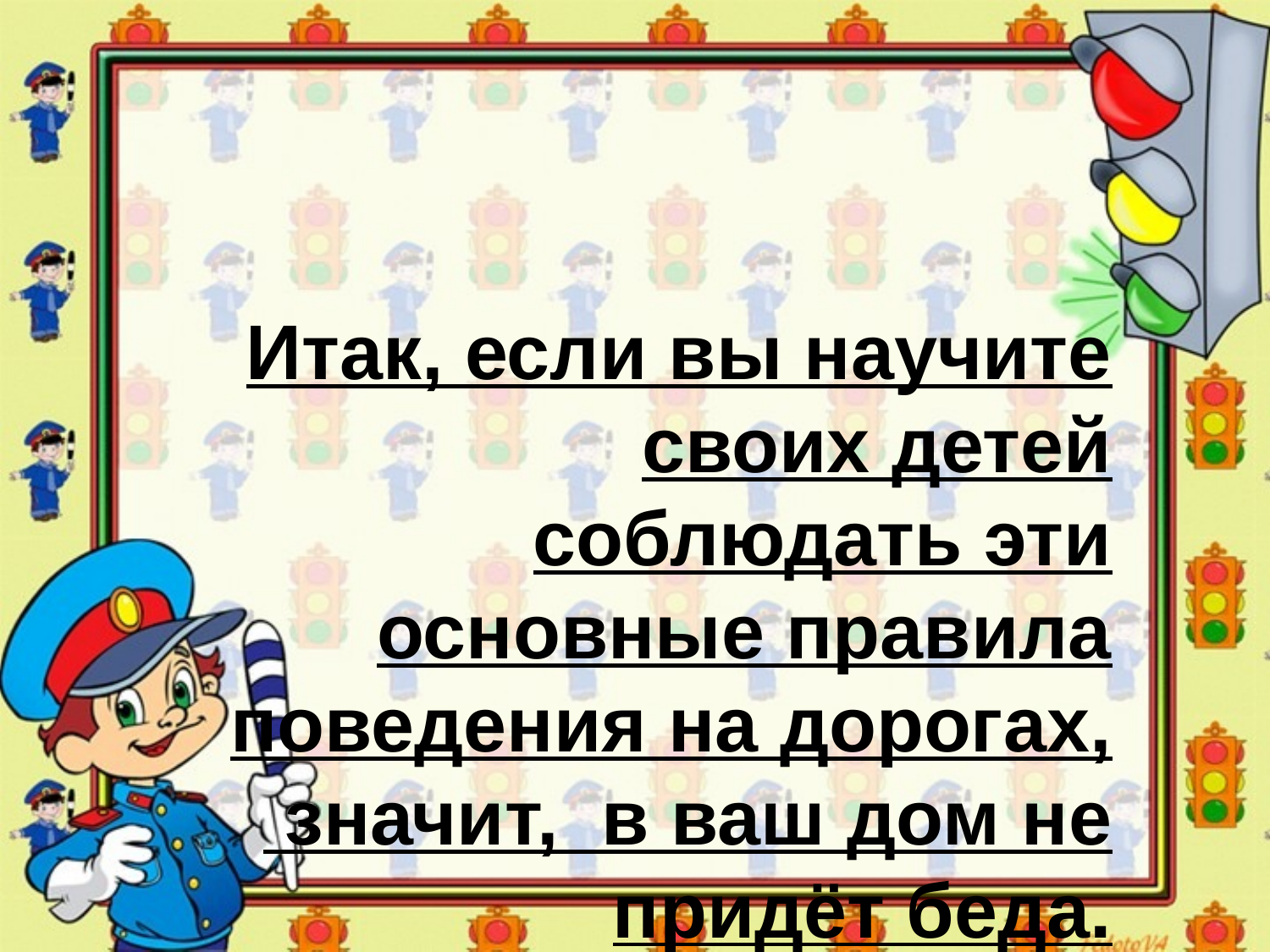

Итак, если вы научите своих детей соблюдать эти основные правила поведения на дорогах,  значит,  в ваш дом не придёт беда.